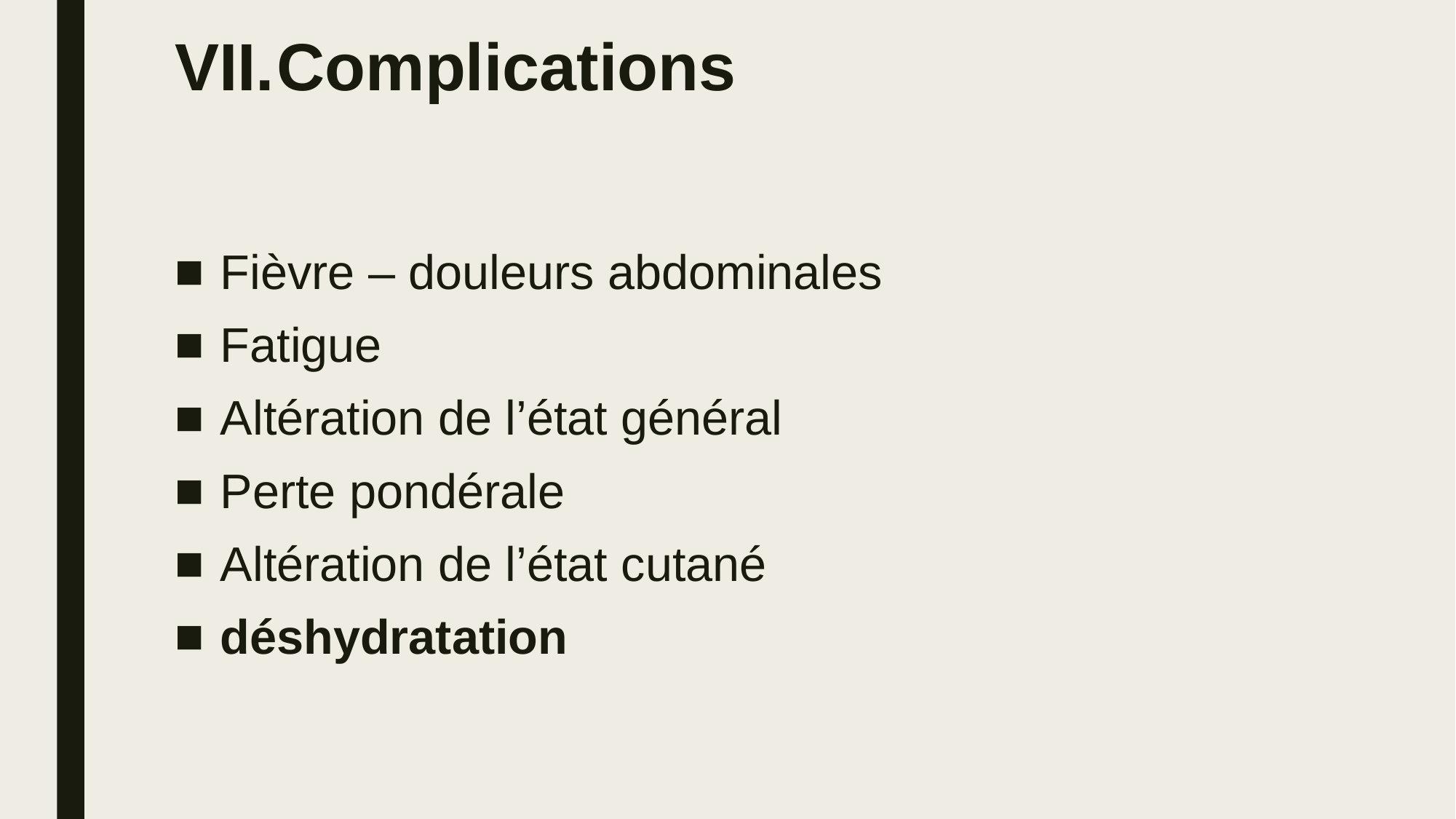

# Complications
Fièvre – douleurs abdominales
Fatigue
Altération de l’état général
Perte pondérale
Altération de l’état cutané
déshydratation